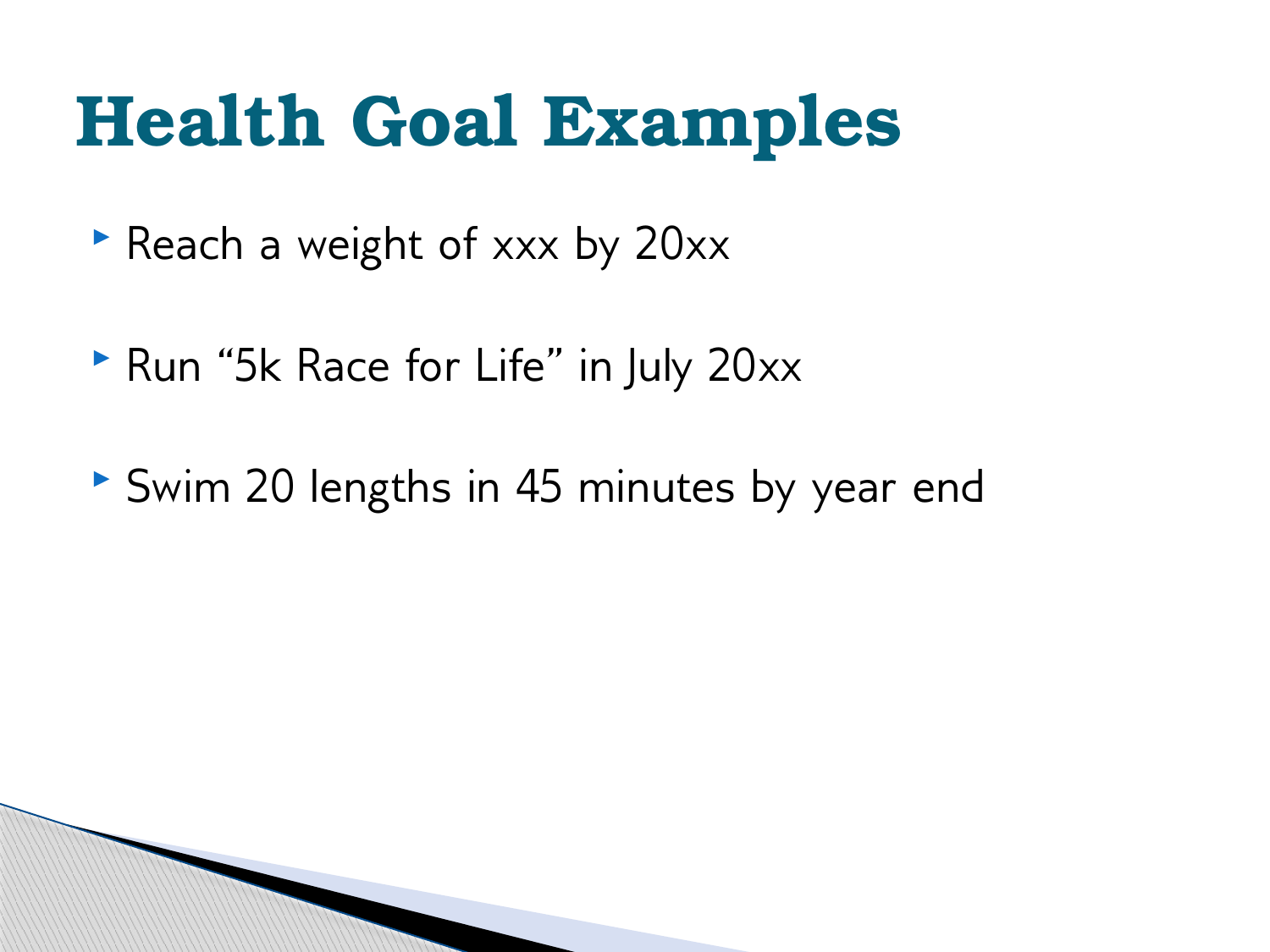

# Health Goal Examples
Reach a weight of xxx by 20xx
Run “5k Race for Life” in July 20xx
Swim 20 lengths in 45 minutes by year end